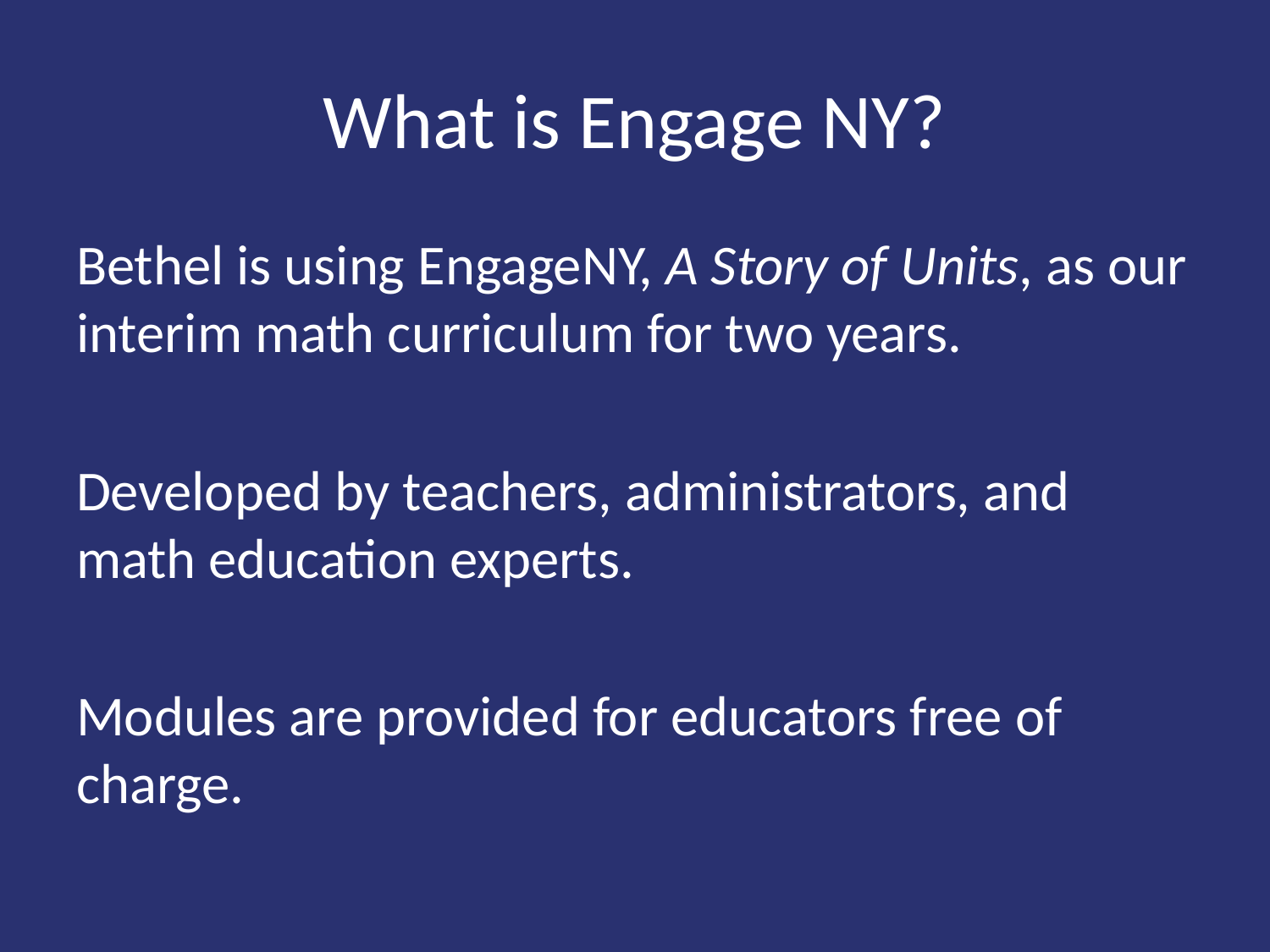

# What is Engage NY?
Bethel is using EngageNY, A Story of Units, as our interim math curriculum for two years.

Developed by teachers, administrators, and math education experts.

Modules are provided for educators free of charge.